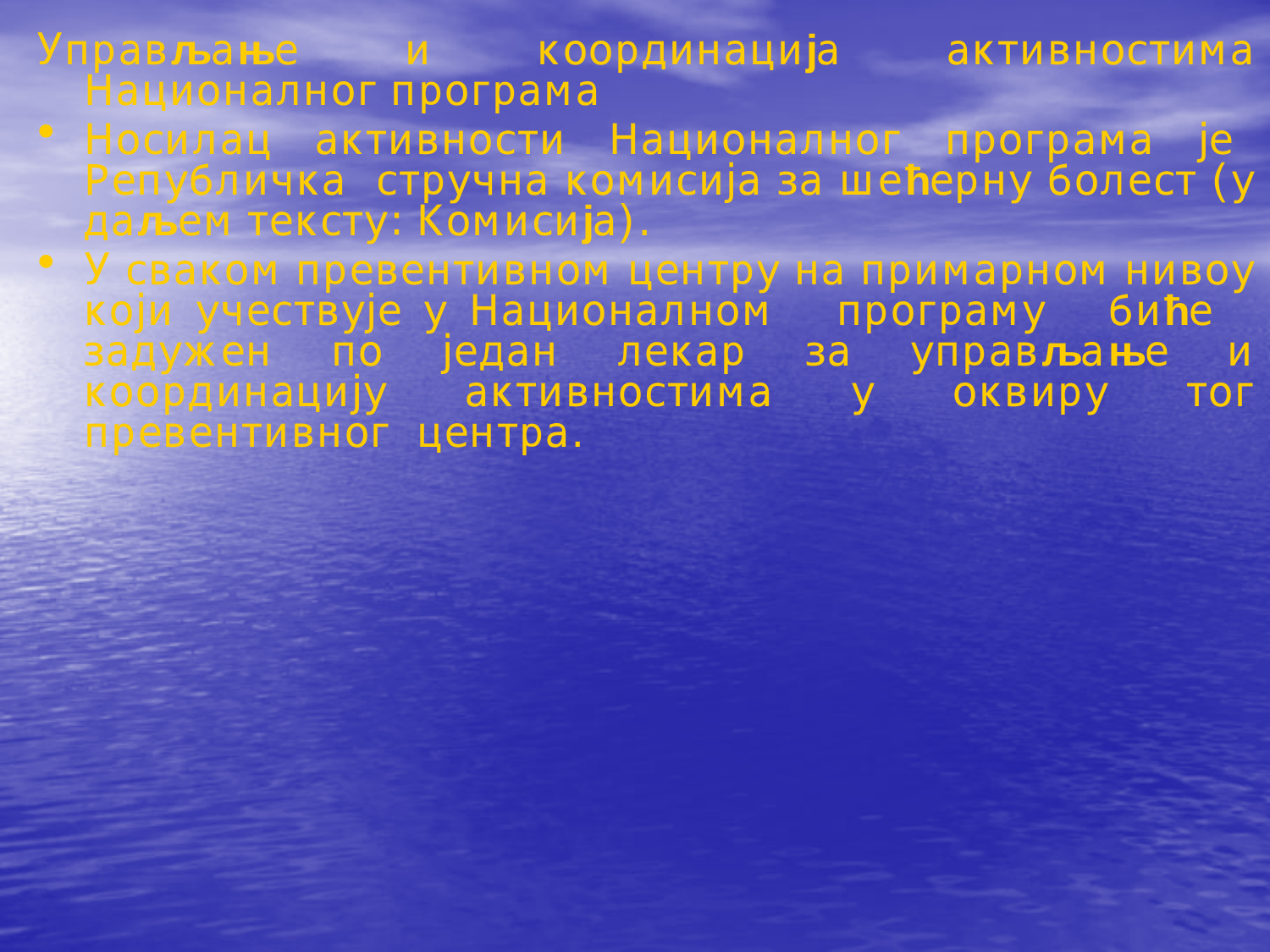

Управљање и координација активностима Националног програма
Носилац  активности  Националног  програма  је  Републичка  стручна комисија за шећерну болест (у даљем тексту: Комисија).
У сваком превентивном центру на примарном нивоу који учествује у Националном   програму   биће   задужен   по   један   лекар   за   управљање   и координацију активностима у оквиру тог превентивног  центра.